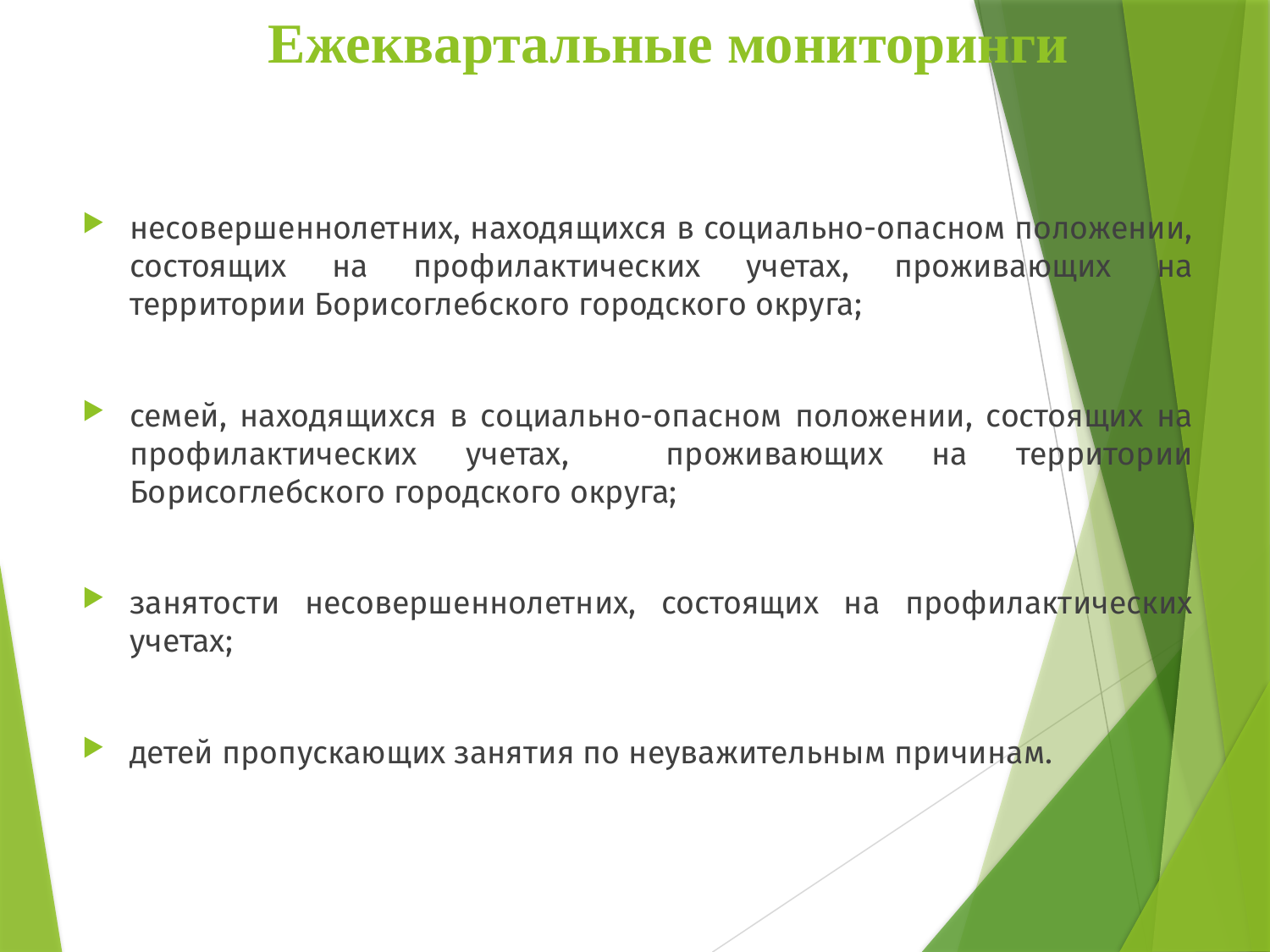

# Ежеквартальные мониторинги
несовершеннолетних, находящихся в социально-опасном положении, состоящих на профилактических учетах, проживающих на территории Борисоглебского городского округа;

семей, находящихся в социально-опасном положении, состоящих на профилактических учетах,  проживающих на территории Борисоглебского городского округа;

занятости несовершеннолетних, состоящих на профилактических учетах;

детей пропускающих занятия по неуважительным причинам.